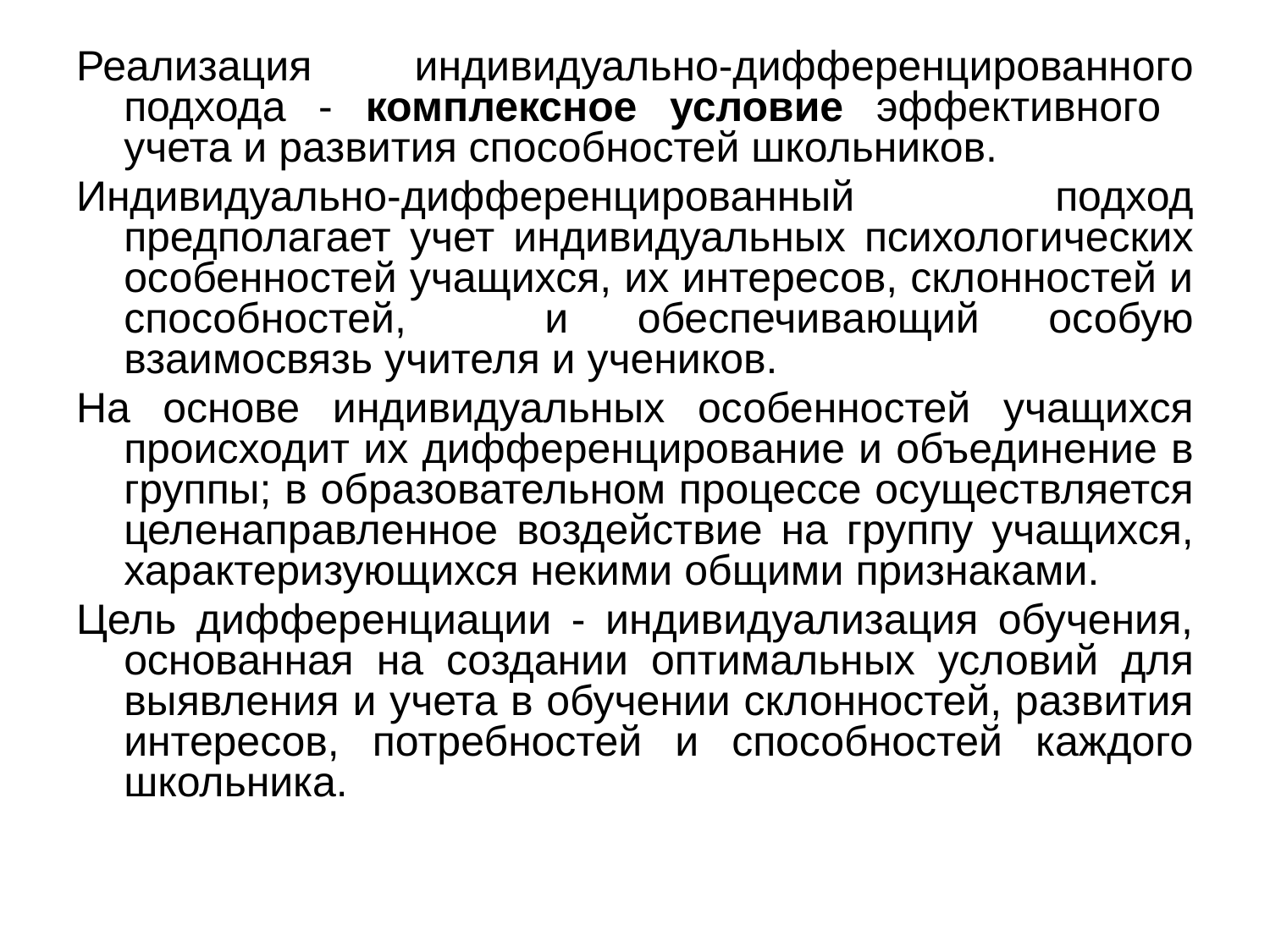

Реализация индивидуально-дифференцированного подхода - комплексное условие эффективного  учета и развития способностей школьников.
Индивидуально-дифференцированный подход предполагает учет индивидуальных психологических особенностей учащихся, их интересов, склонностей и способностей,  и обеспечивающий особую взаимосвязь учителя и учеников.
На основе индивидуальных особенностей учащихся происходит их дифференцирование и объединение в группы; в образовательном процессе осуществляется целенаправленное воздействие на группу учащихся, характеризующихся некими общими признаками.
Цель дифференциации - индивидуализация обучения, основанная на создании оптимальных условий для выявления и учета в обучении склонностей, развития интересов, потребностей и способностей каждого школьника.